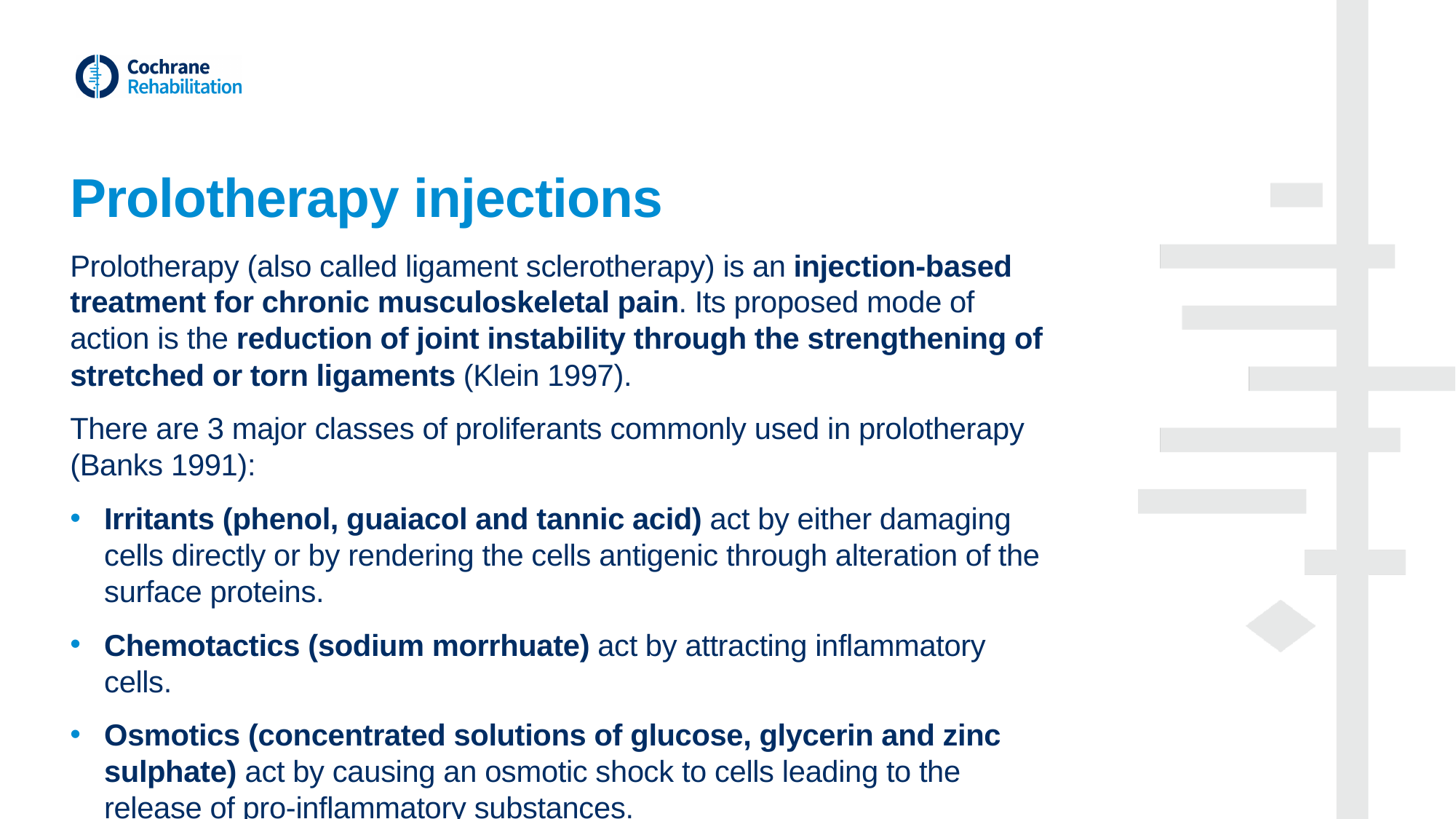

# Prolotherapy injections
Prolotherapy (also called ligament sclerotherapy) is an injection-based treatment for chronic musculoskeletal pain. Its proposed mode of action is the reduction of joint instability through the strengthening of stretched or torn ligaments (Klein 1997).
There are 3 major classes of proliferants commonly used in prolotherapy (Banks 1991):
Irritants (phenol, guaiacol and tannic acid) act by either damaging cells directly or by rendering the cells antigenic through alteration of the surface proteins.
Chemotactics (sodium morrhuate) act by attracting inflammatory cells.
Osmotics (concentrated solutions of glucose, glycerin and zinc sulphate) act by causing an osmotic shock to cells leading to the release of pro-inflammatory substances.